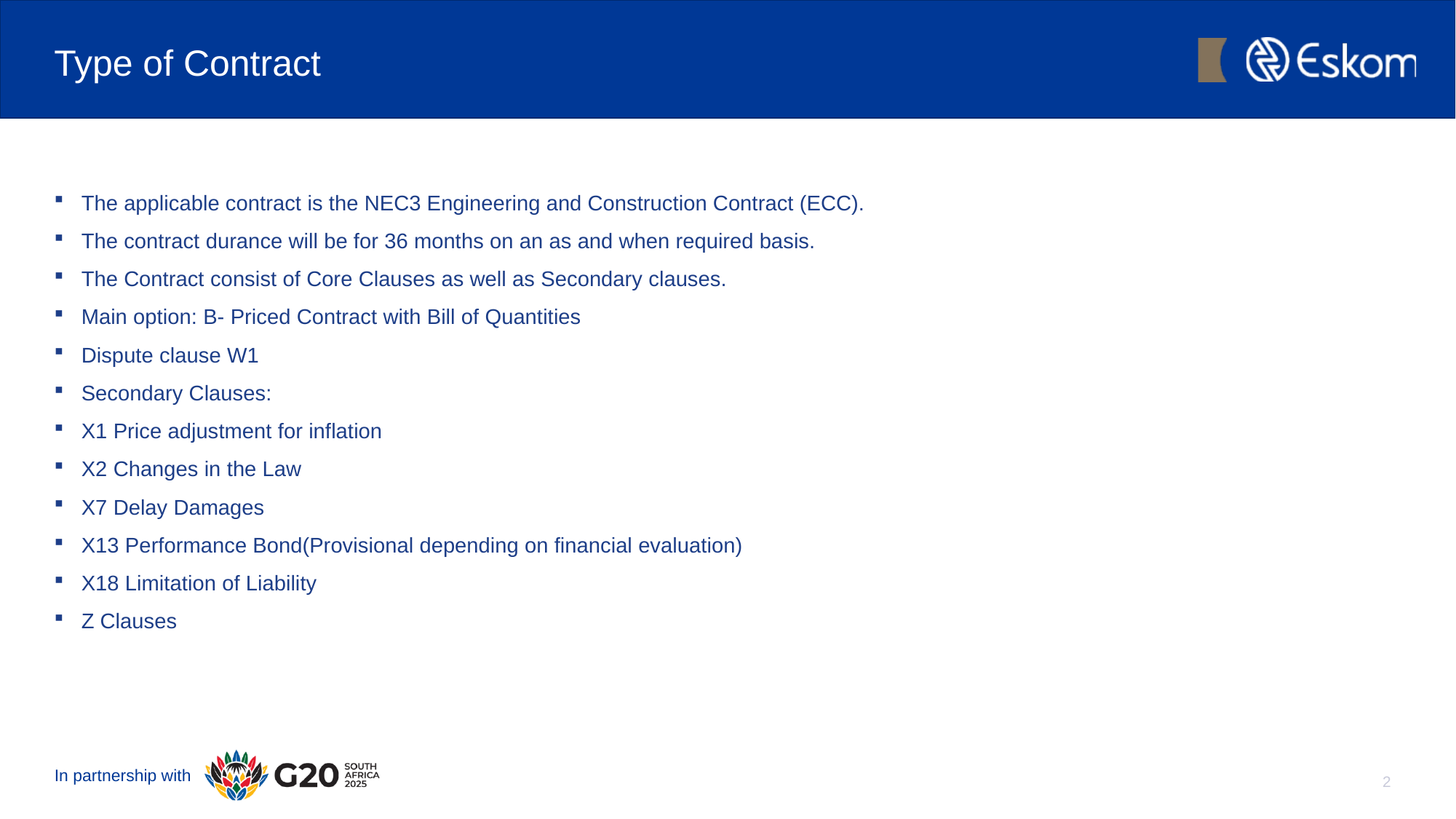

# Type of Contract

The applicable contract is the NEC3 Engineering and Construction Contract (ECC).
The contract durance will be for 36 months on an as and when required basis.
The Contract consist of Core Clauses as well as Secondary clauses.
Main option: B- Priced Contract with Bill of Quantities
Dispute clause W1
Secondary Clauses:
X1 Price adjustment for inflation
X2 Changes in the Law
X7 Delay Damages
X13 Performance Bond(Provisional depending on financial evaluation)
X18 Limitation of Liability
Z Clauses

2